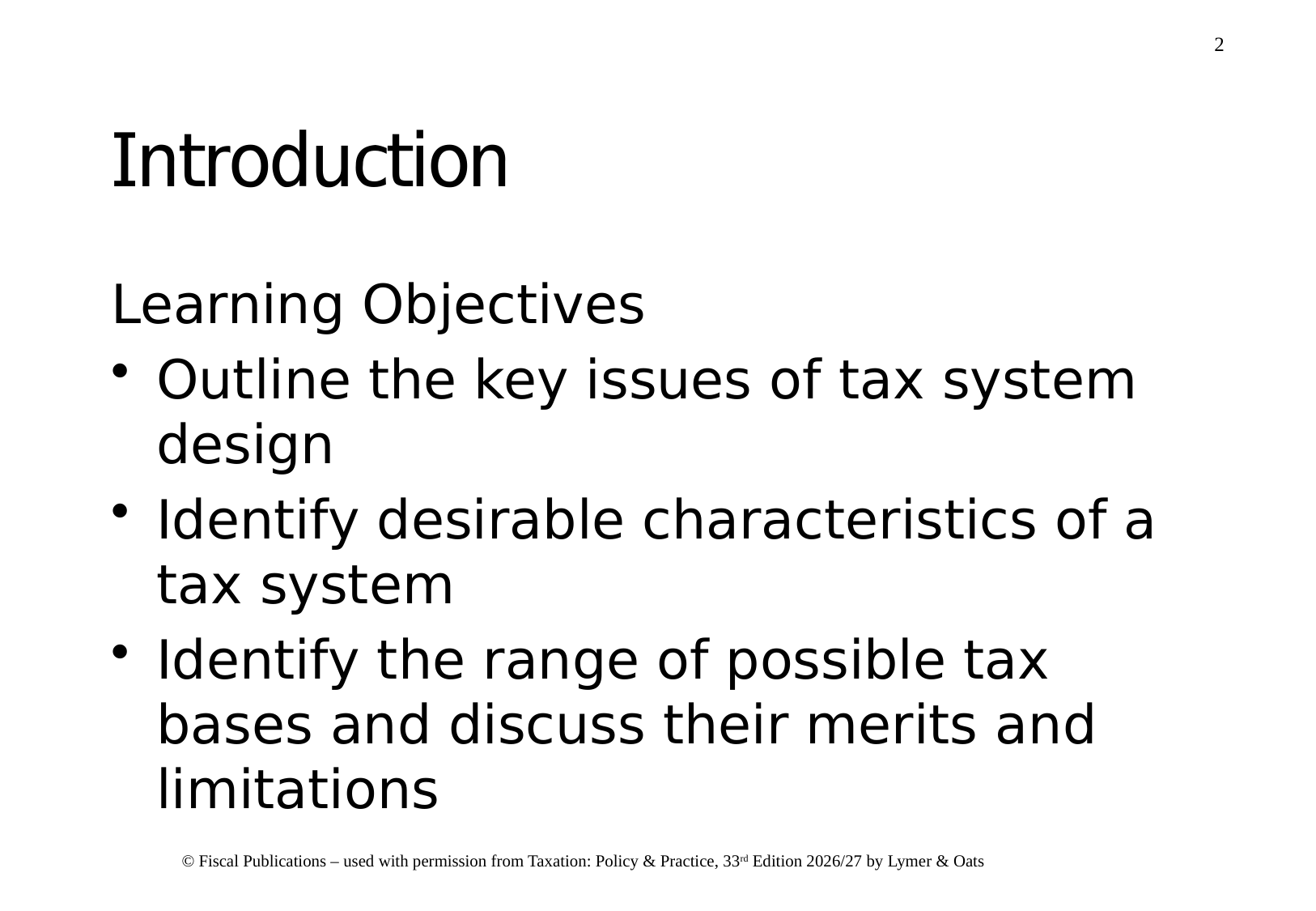

# Introduction
Learning Objectives
Outline the key issues of tax system design
Identify desirable characteristics of a tax system
Identify the range of possible tax bases and discuss their merits and limitations